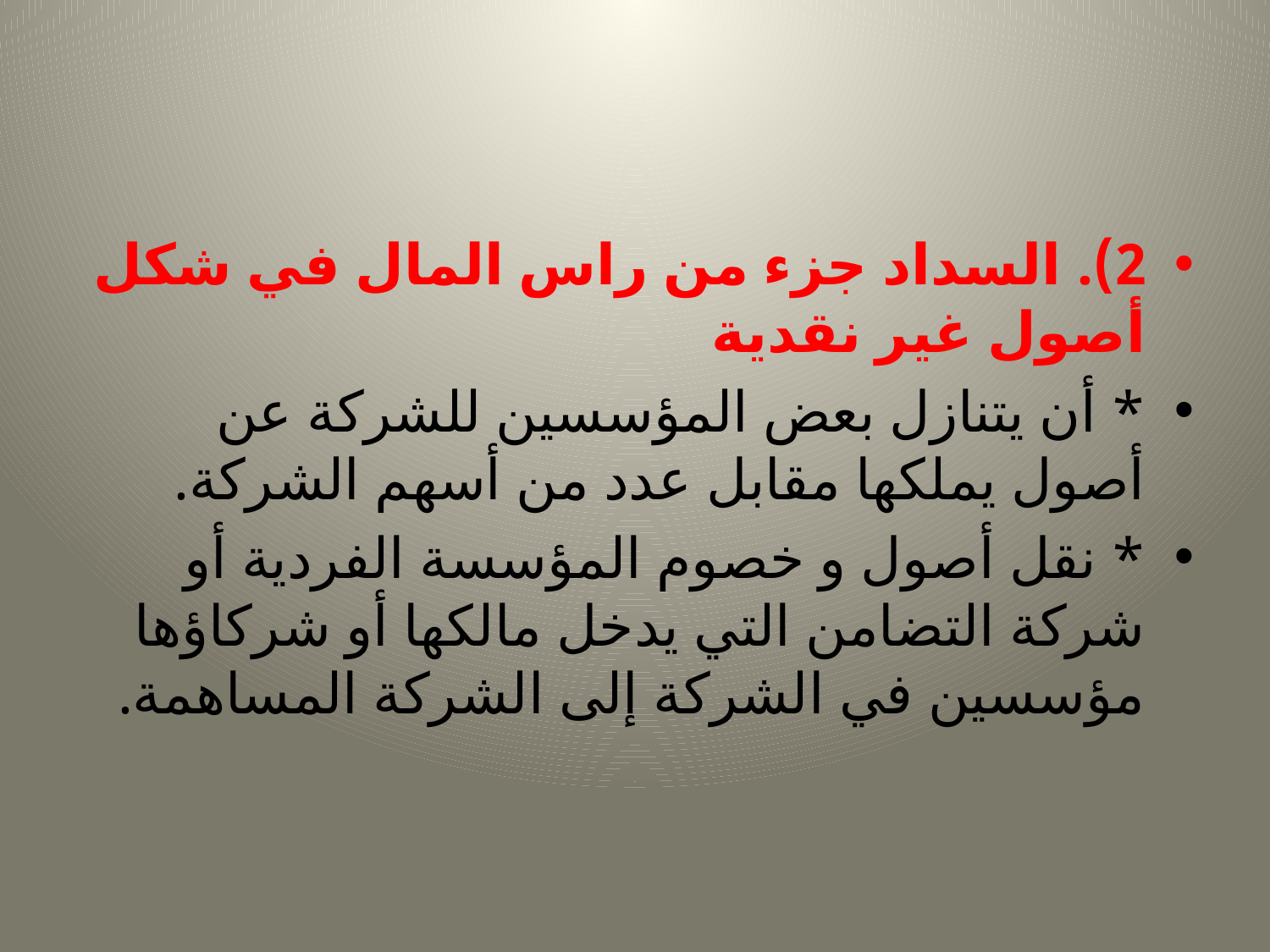

#
2). السداد جزء من راس المال في شكل أصول غير نقدية
* أن يتنازل بعض المؤسسين للشركة عن أصول يملكها مقابل عدد من أسهم الشركة.
* نقل أصول و خصوم المؤسسة الفردية أو شركة التضامن التي يدخل مالكها أو شركاؤها مؤسسين في الشركة إلى الشركة المساهمة.